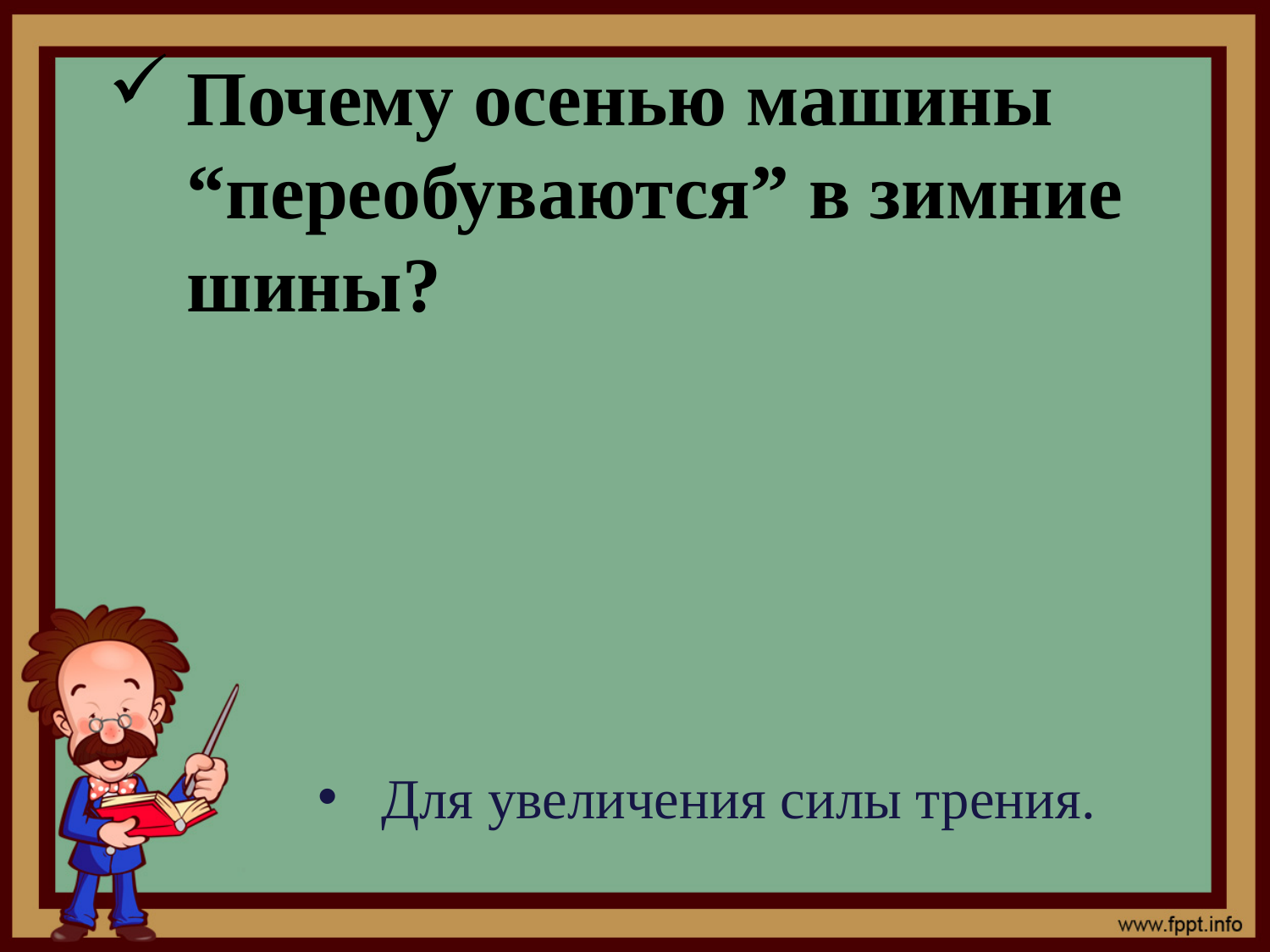

# Почему осенью машины “переобуваются” в зимние шины?
Для увеличения силы трения.